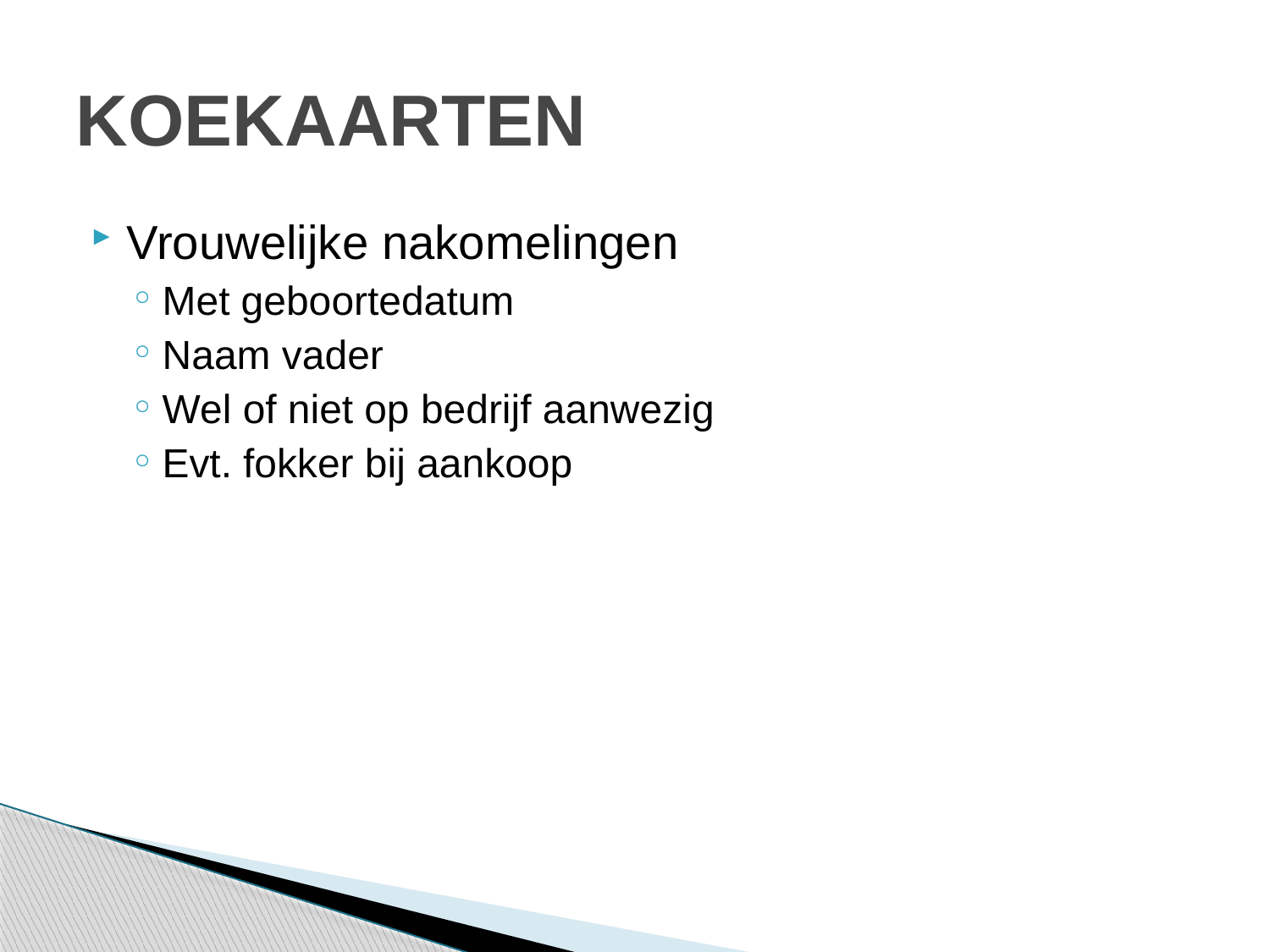

# KOEKAARTEN
Vrouwelijke nakomelingen
Met geboortedatum
Naam vader
Wel of niet op bedrijf aanwezig
Evt. fokker bij aankoop